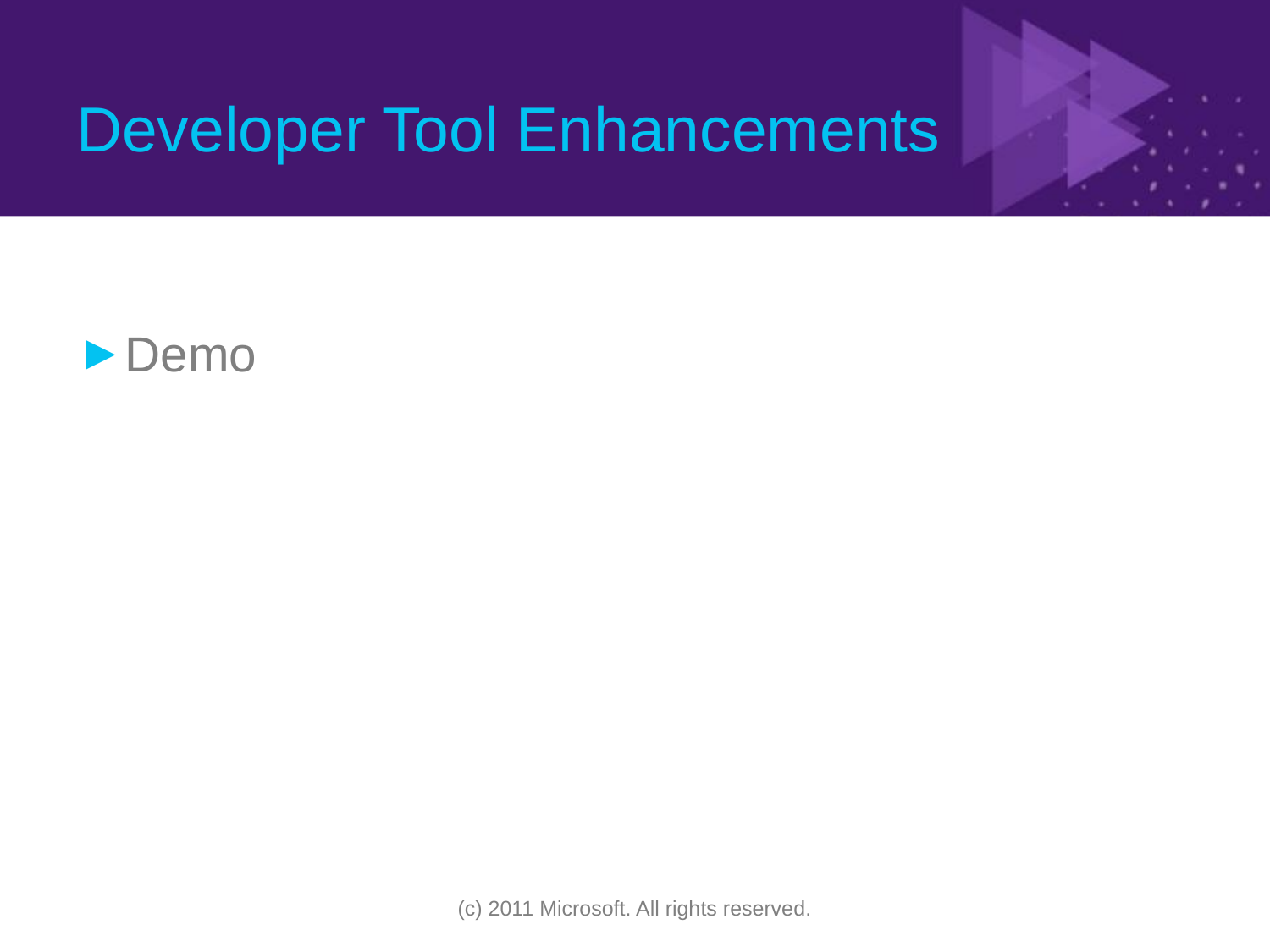

# Developer Tool Enhancements
Demo
(c) 2011 Microsoft. All rights reserved.